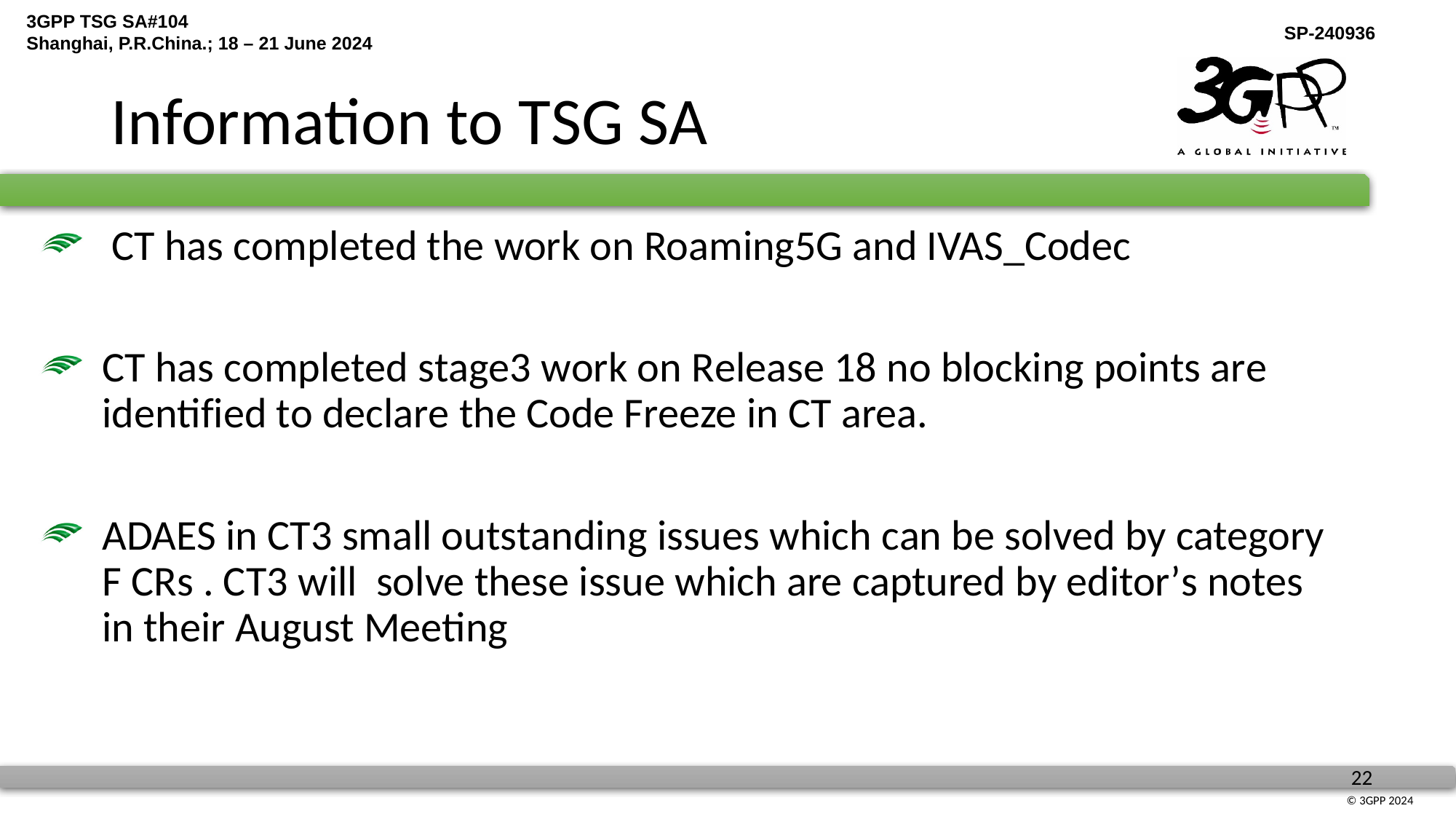

# Information to TSG SA
 CT has completed the work on Roaming5G and IVAS_Codec

CT has completed stage3 work on Release 18 no blocking points are identified to declare the Code Freeze in CT area.

ADAES in CT3 small outstanding issues which can be solved by category F CRs . CT3 will  solve these issue which are captured by editor’s notes in their August Meeting